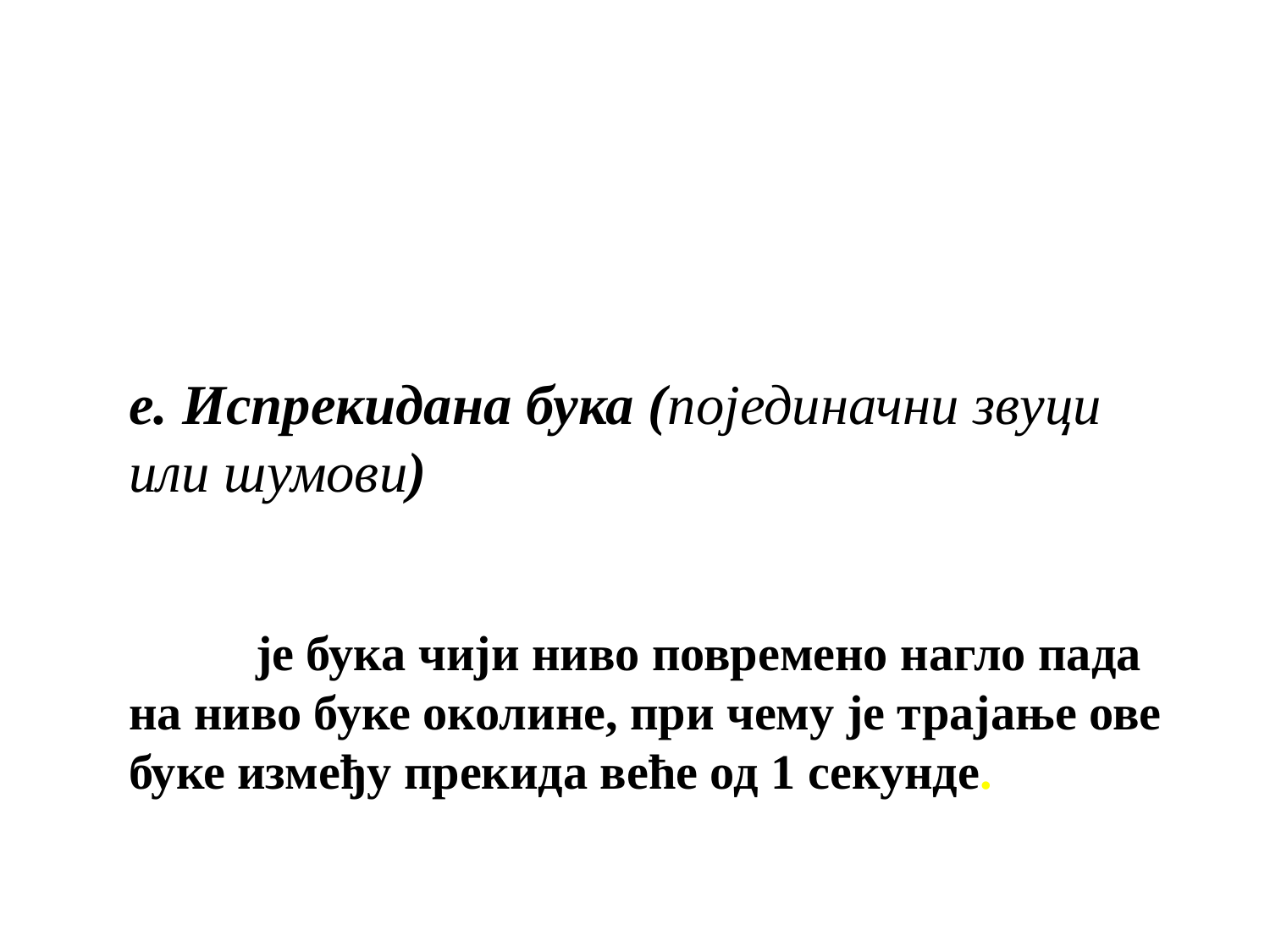

е. Испрекидана бука (појединачни звуци или шумови)

	је бука чији ниво повремено нагло пада на ниво буке околине, при чему је трајање ове буке између прекида веће од 1 секунде.